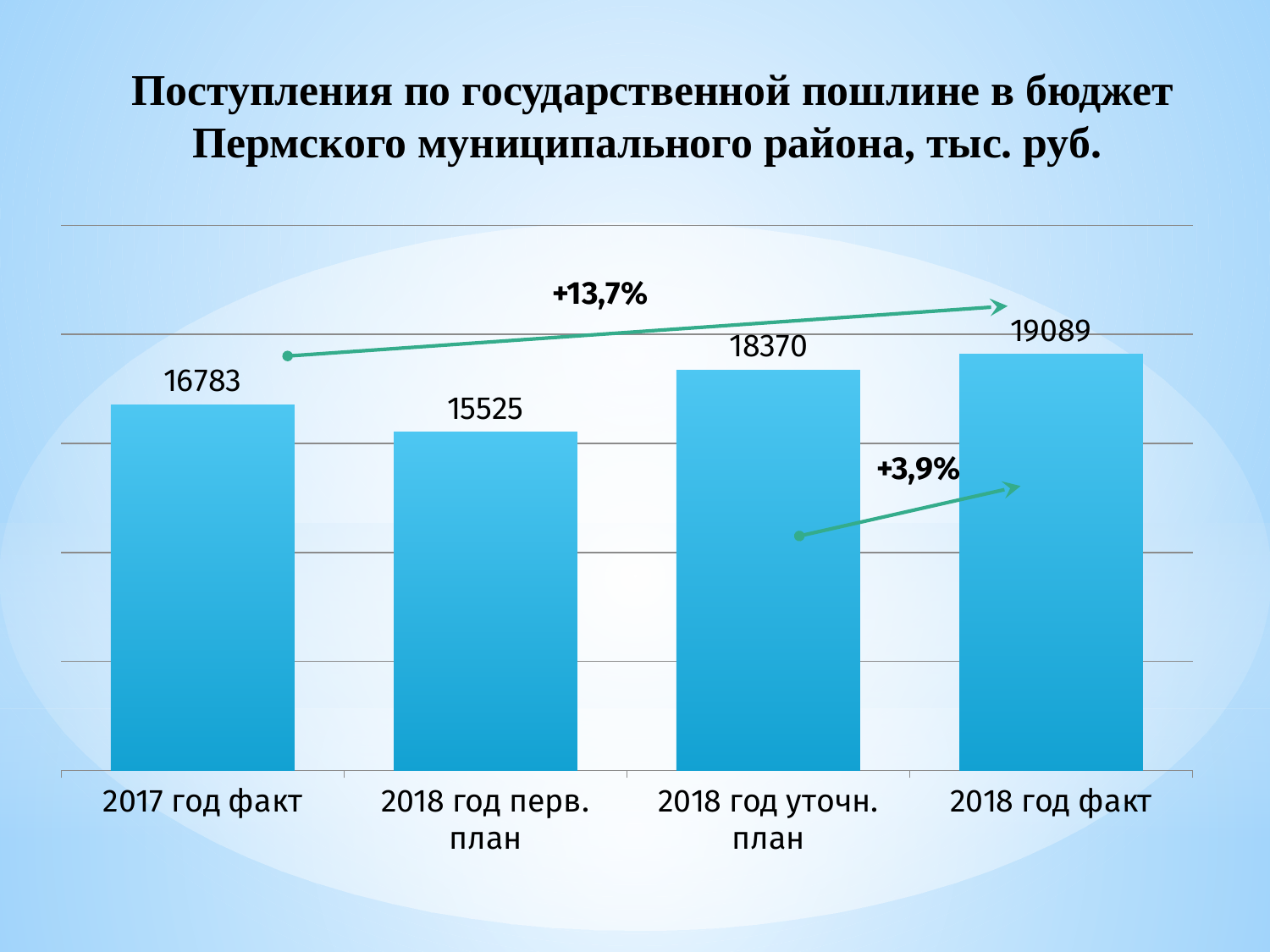

Поступления по государственной пошлине в бюджет Пермского муниципального района, тыс. руб.

### Chart

| Category | Государственная пошлина |
|---|---|
| 2017 год факт | 16783.4 |
| 2018 год перв. план | 15525.0 |
| 2018 год уточн. план | 18370.0 |
| 2018 год факт | 19088.6 |
+13,7%
+3,9%